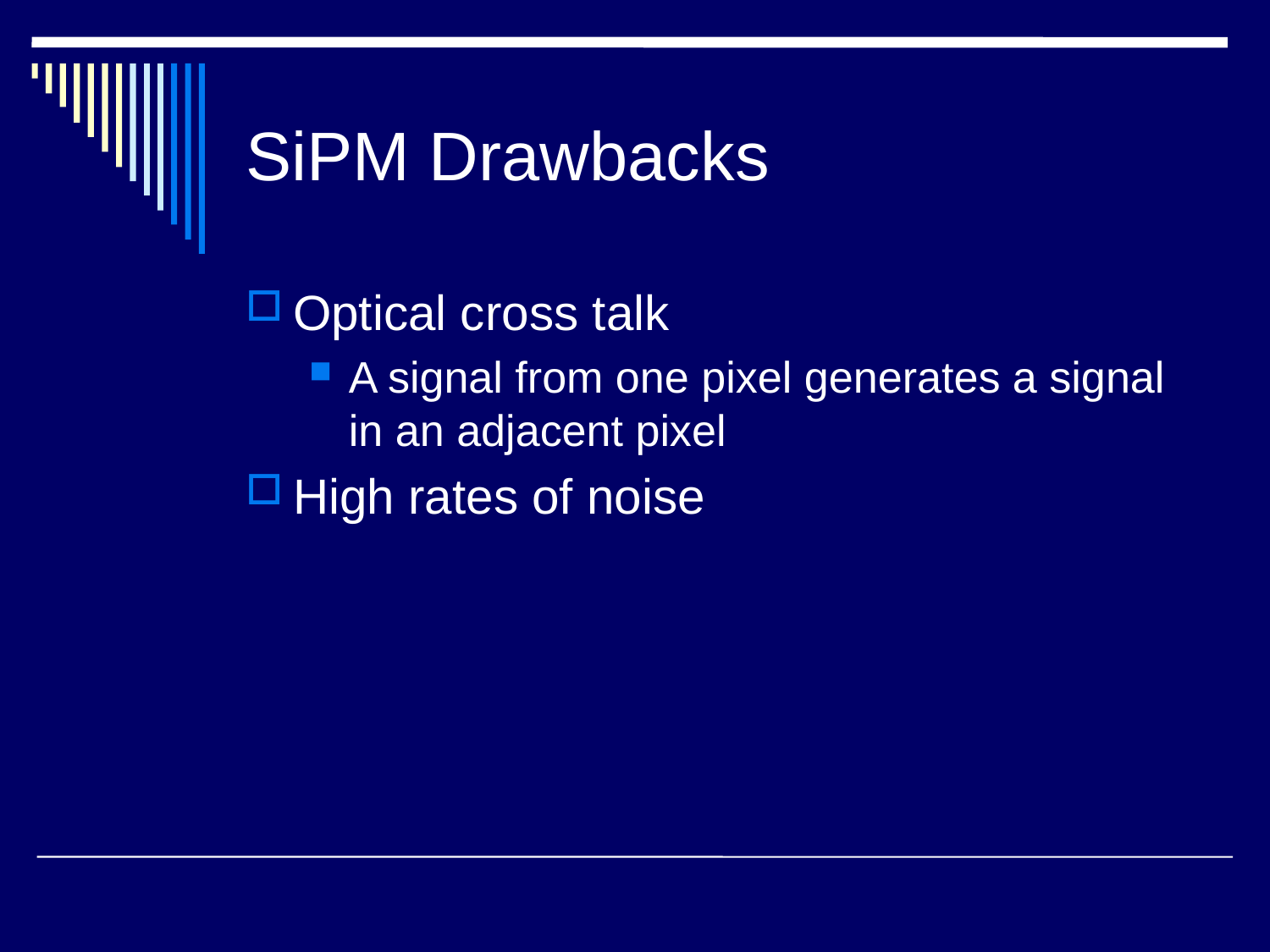

# SiPM Drawbacks
Optical cross talk
A signal from one pixel generates a signal in an adjacent pixel
High rates of noise